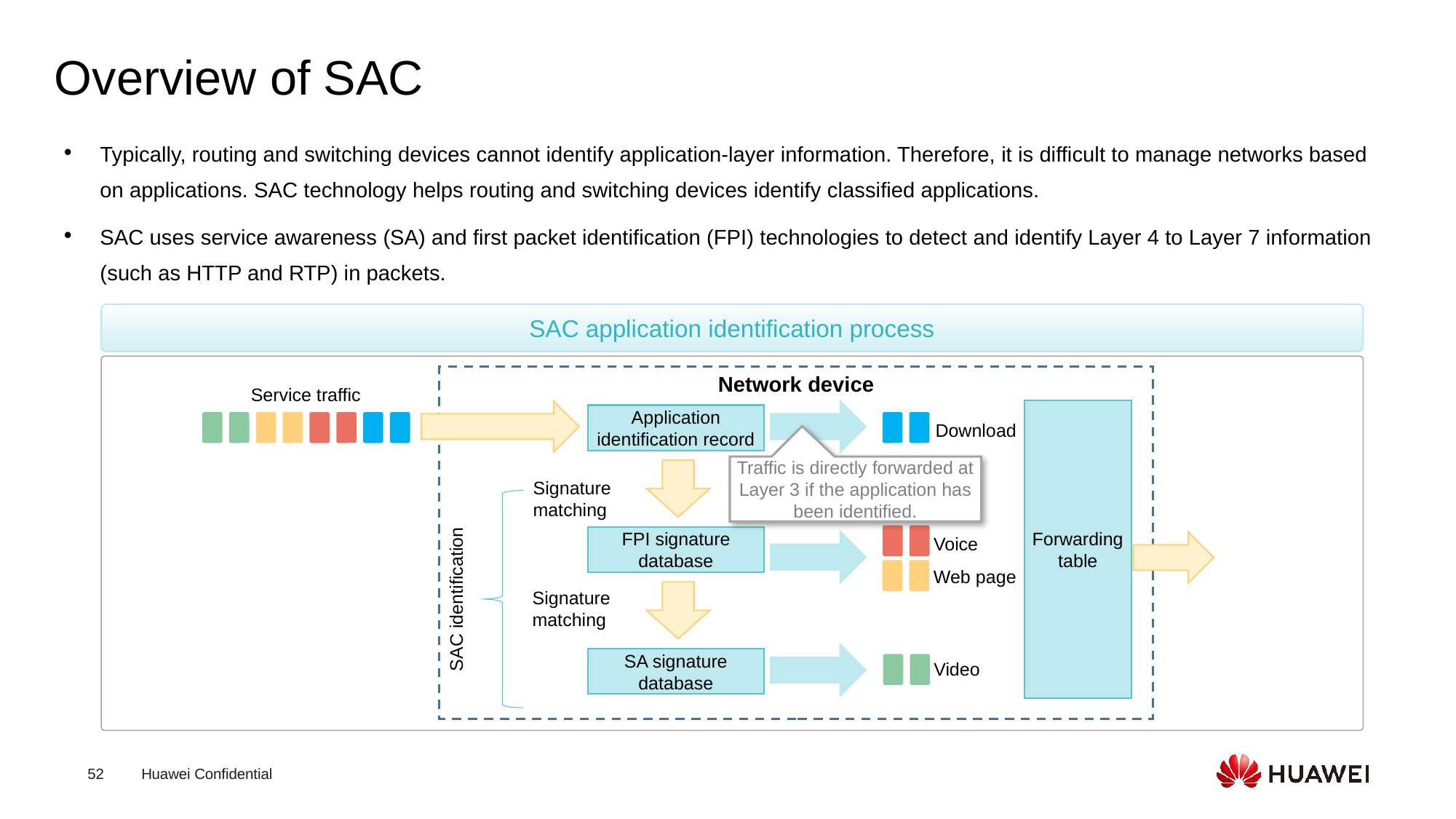

# Overview of SAC
Typically, routing and switching devices cannot identify application-layer information. Therefore, it is difficult to manage networks based on applications. SAC technology helps routing and switching devices identify classified applications.
SAC uses service awareness (SA) and first packet identification (FPI) technologies to detect and identify Layer 4 to Layer 7 information (such as HTTP and RTP) in packets.

SAC application identification process

Network device
Service traffic
Forwarding table

Application identification record

Download
Traffic is directly forwarded at Layer 3 if the application has been identified.

Signature matching

FPI signature database
Voice

Web page

Signature matching

SAC identification

SA signature database
Video